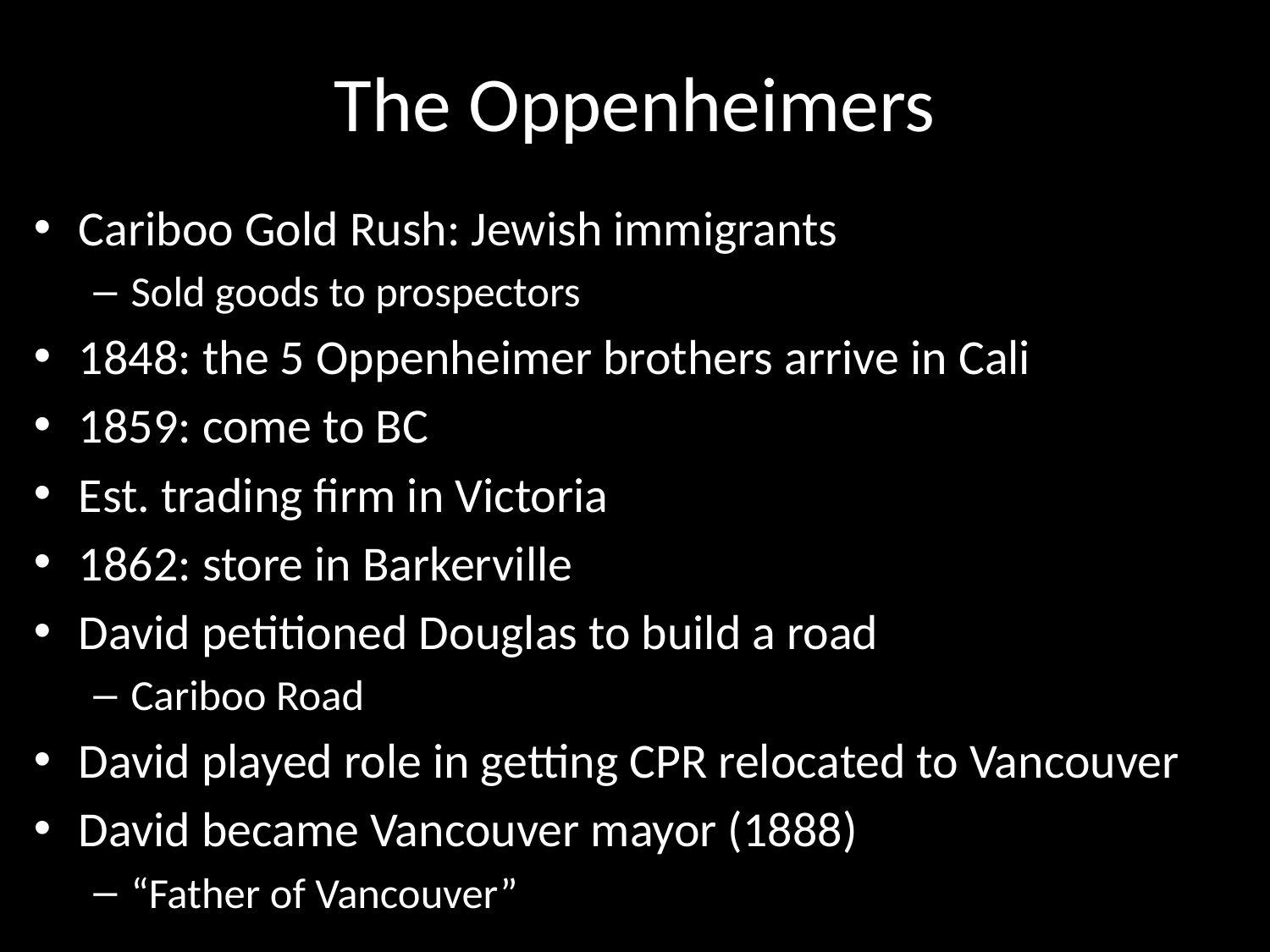

# The Oppenheimers
Cariboo Gold Rush: Jewish immigrants
Sold goods to prospectors
1848: the 5 Oppenheimer brothers arrive in Cali
1859: come to BC
Est. trading firm in Victoria
1862: store in Barkerville
David petitioned Douglas to build a road
Cariboo Road
David played role in getting CPR relocated to Vancouver
David became Vancouver mayor (1888)
“Father of Vancouver”